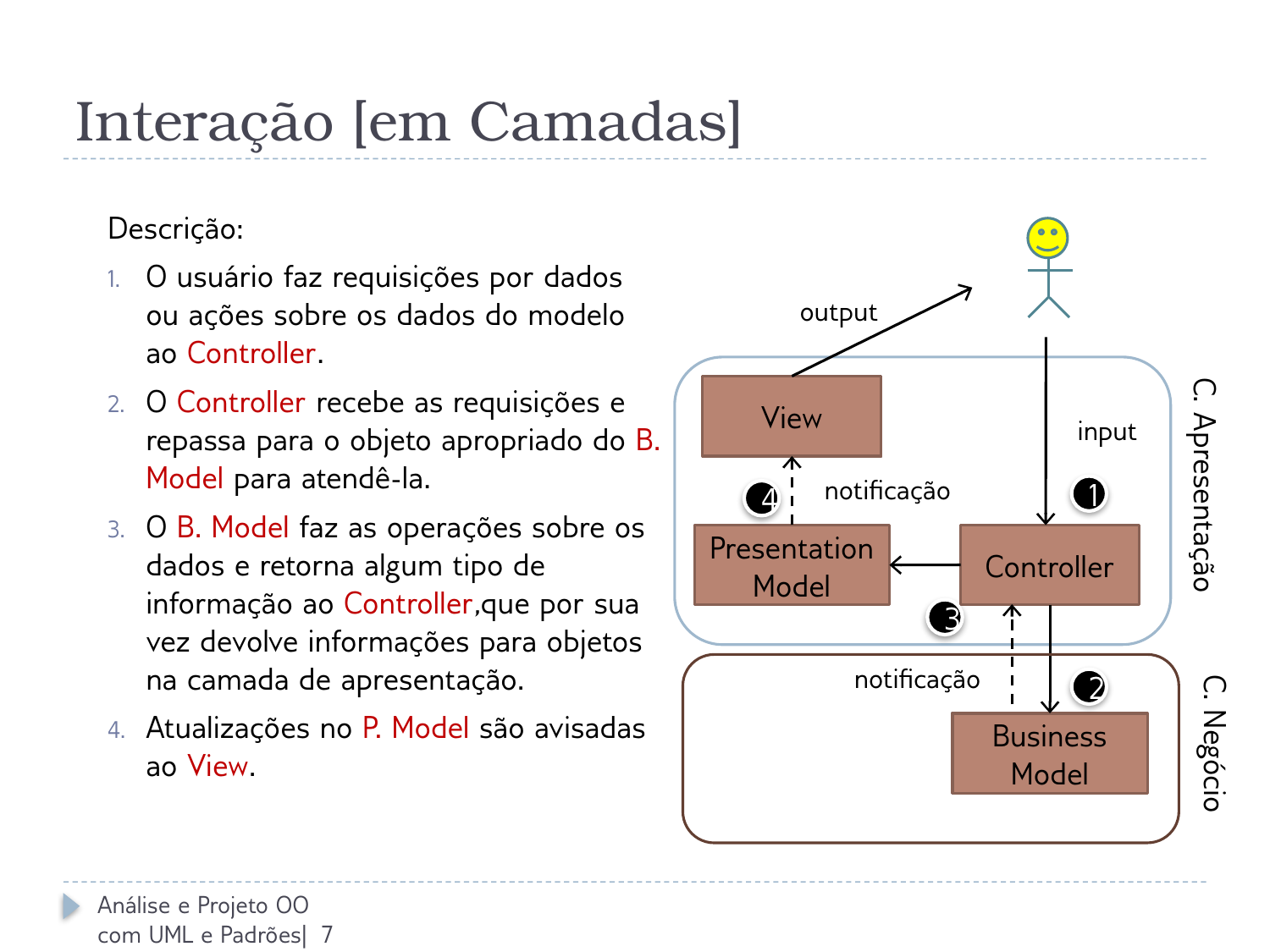

# Interação [em Camadas]
Descrição:
O usuário faz requisições por dados ou ações sobre os dados do modelo ao Controller.
O Controller recebe as requisições e repassa para o objeto apropriado do B. Model para atendê-la.
O B. Model faz as operações sobre os dados e retorna algum tipo de informação ao Controller,que por sua vez devolve informações para objetos na camada de apresentação.
Atualizações no P. Model são avisadas ao View.

output

View

input
C. Apresentação
notificação
1
4

Presentation
Model

Controller
3
notificação

2

Business
Model

C. Negócio
Análise e Projeto OO com UML e Padrões|  7